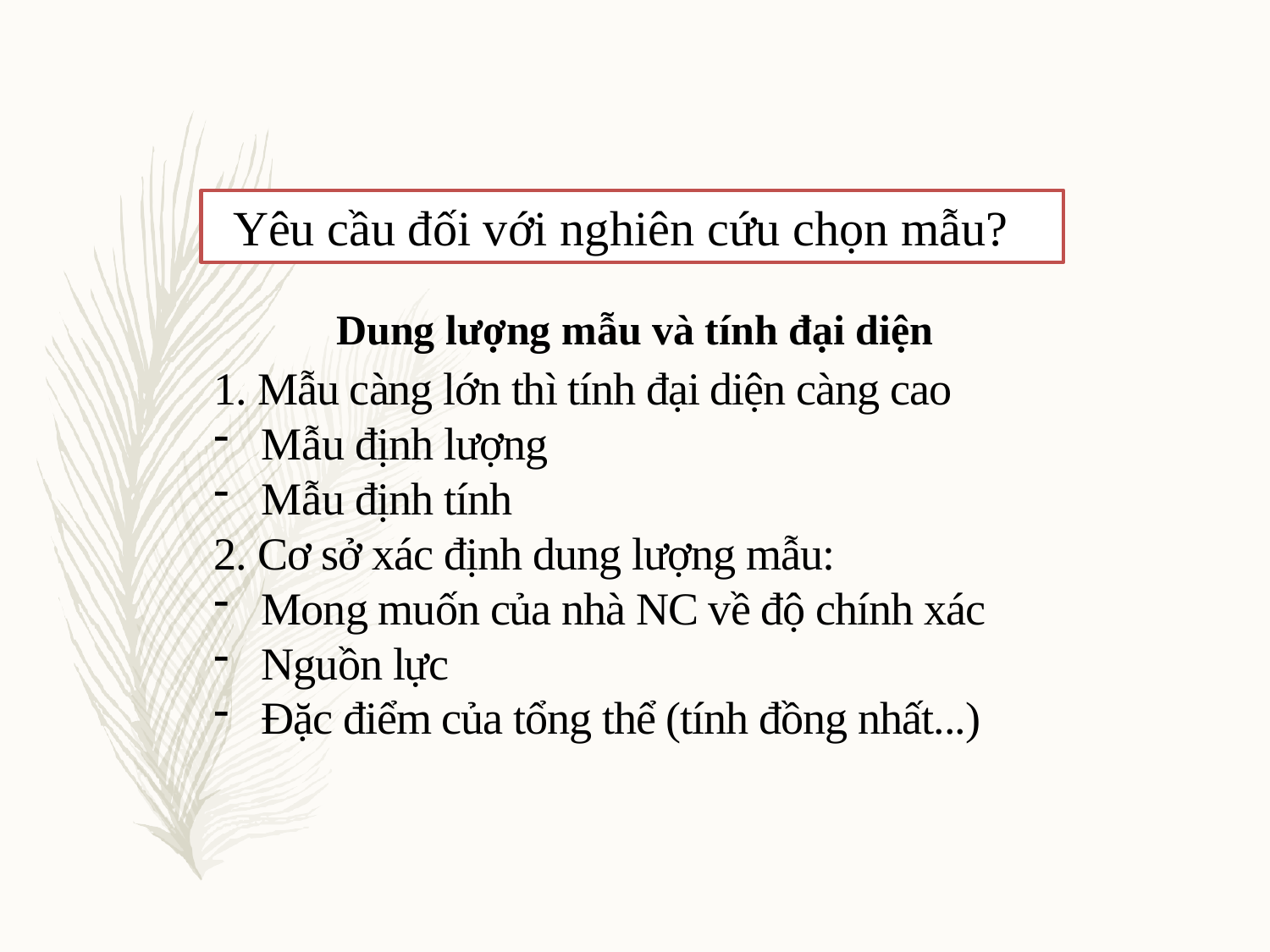

Yêu cầu đối với nghiên cứu chọn mẫu?
Dung lượng mẫu và tính đại diện
1. Mẫu càng lớn thì tính đại diện càng cao
Mẫu định lượng
Mẫu định tính
2. Cơ sở xác định dung lượng mẫu:
Mong muốn của nhà NC về độ chính xác
Nguồn lực
Đặc điểm của tổng thể (tính đồng nhất...)